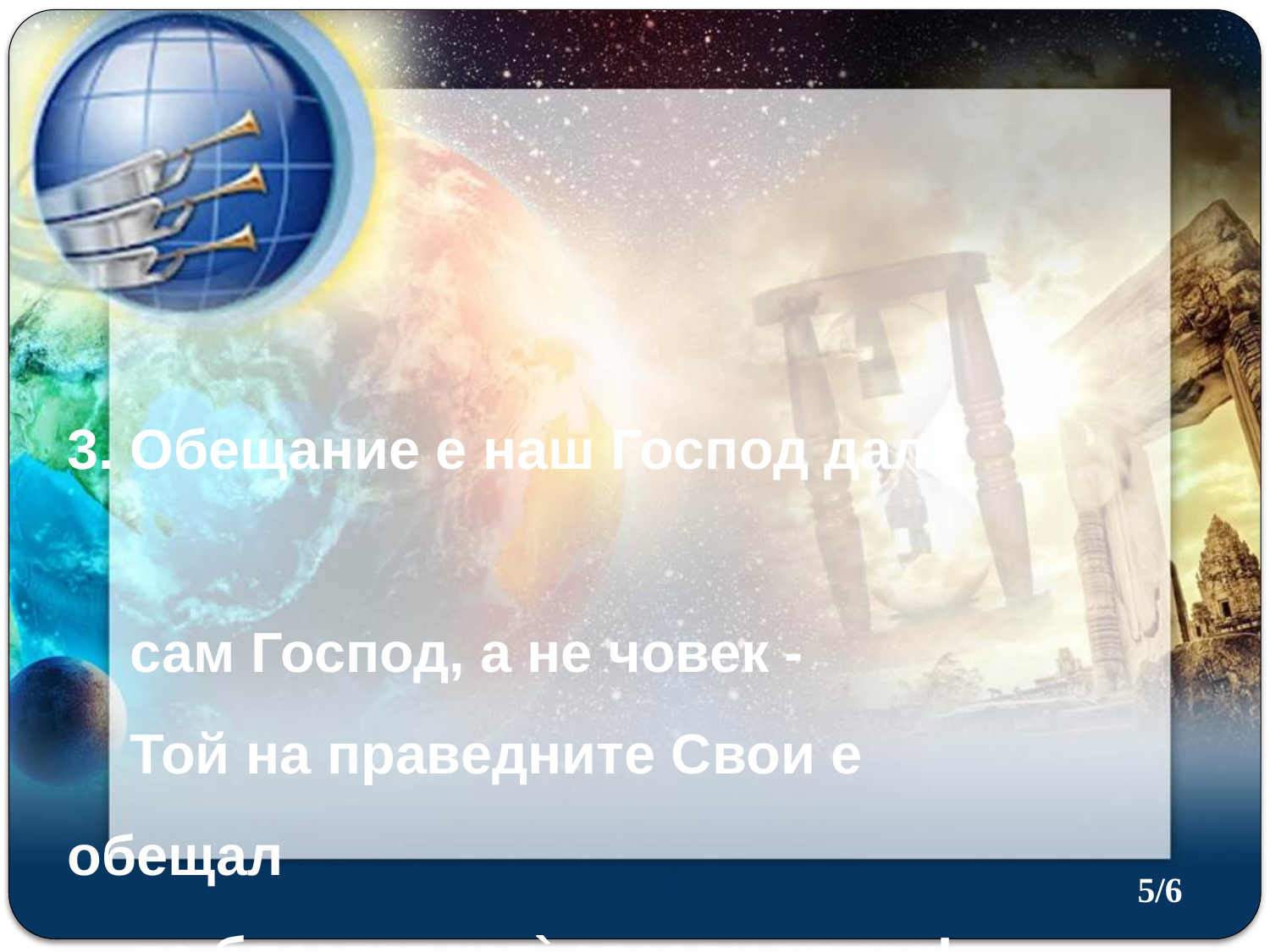

3. Обещание е наш Господ дал -
    сам Господ, а не човек -
    Той на праведните Свои е 	обещал
    да блестят кат` звезди навек!
5/6